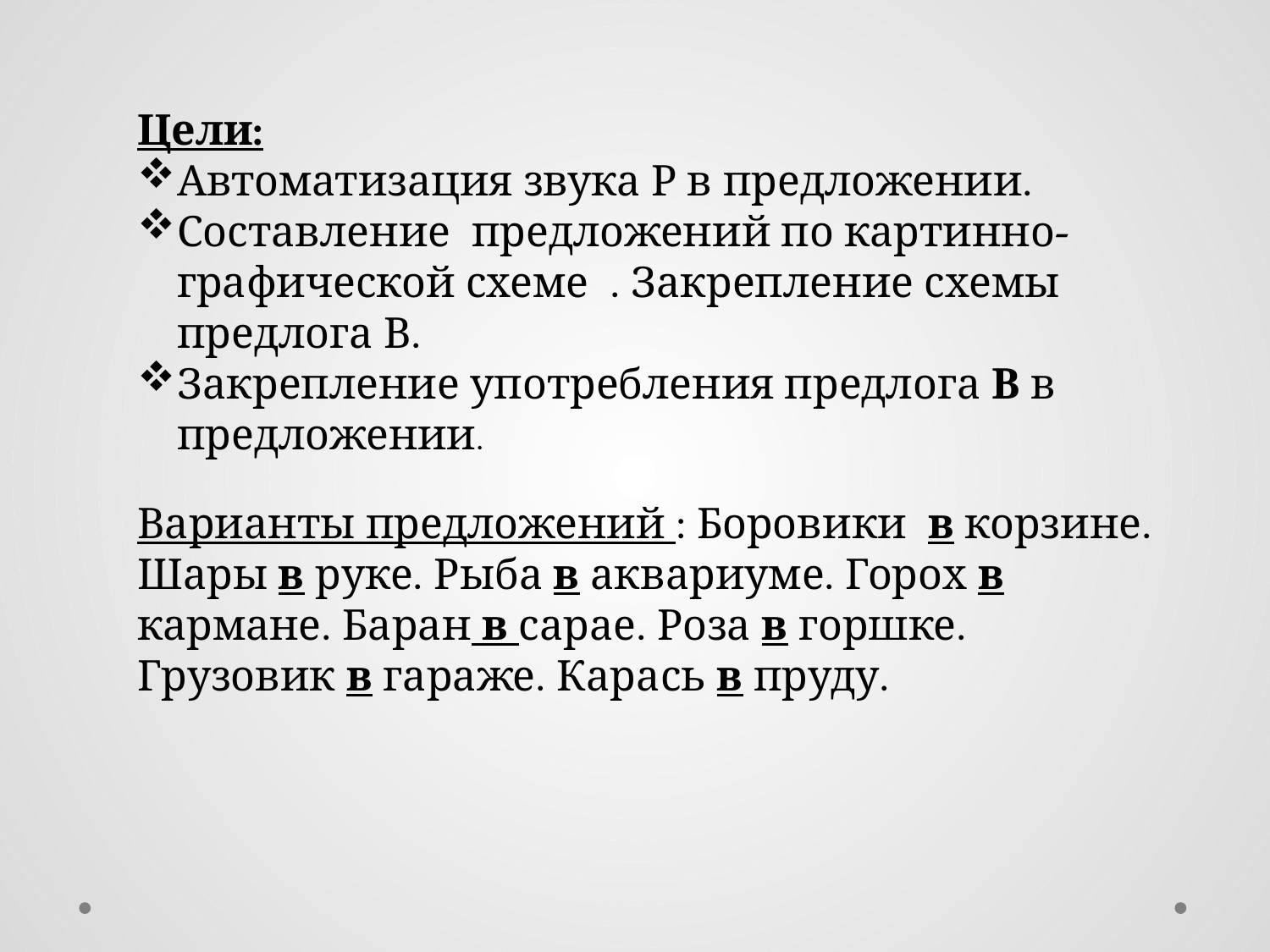

Цели:
Автоматизация звука Р в предложении.
Составление  предложений по картинно-графической схеме  . Закрепление схемы предлога В.
Закрепление употребления предлога В в предложении.

Варианты предложений : Боровики  в корзине.
Шары в руке. Рыба в аквариуме. Горох в кармане. Баран в сарае. Роза в горшке. Грузовик в гараже. Карась в пруду.